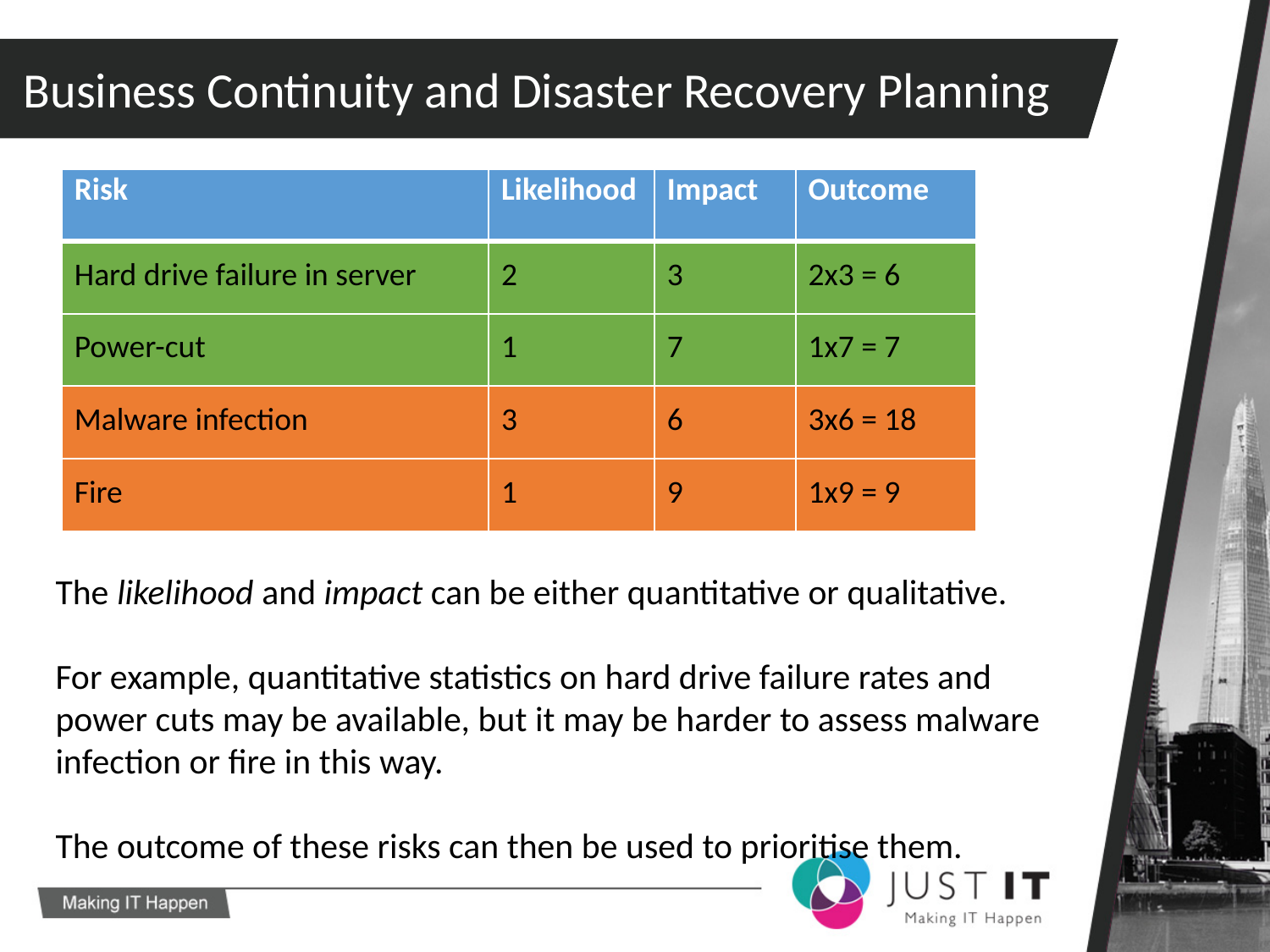

Business Continuity and Disaster Recovery Planning
| Risk | Likelihood | Impact | Outcome |
| --- | --- | --- | --- |
| Hard drive failure in server | 2 | 3 | 2x3 = 6 |
| Power-cut | 1 | 7 | 1x7 = 7 |
| Malware infection | 3 | 6 | 3x6 = 18 |
| Fire | 1 | 9 | 1x9 = 9 |

The likelihood and impact can be either quantitative or qualitative.

For example, quantitative statistics on hard drive failure rates and power cuts may be available, but it may be harder to assess malware infection or fire in this way.

The outcome of these risks can then be used to prioritise them.